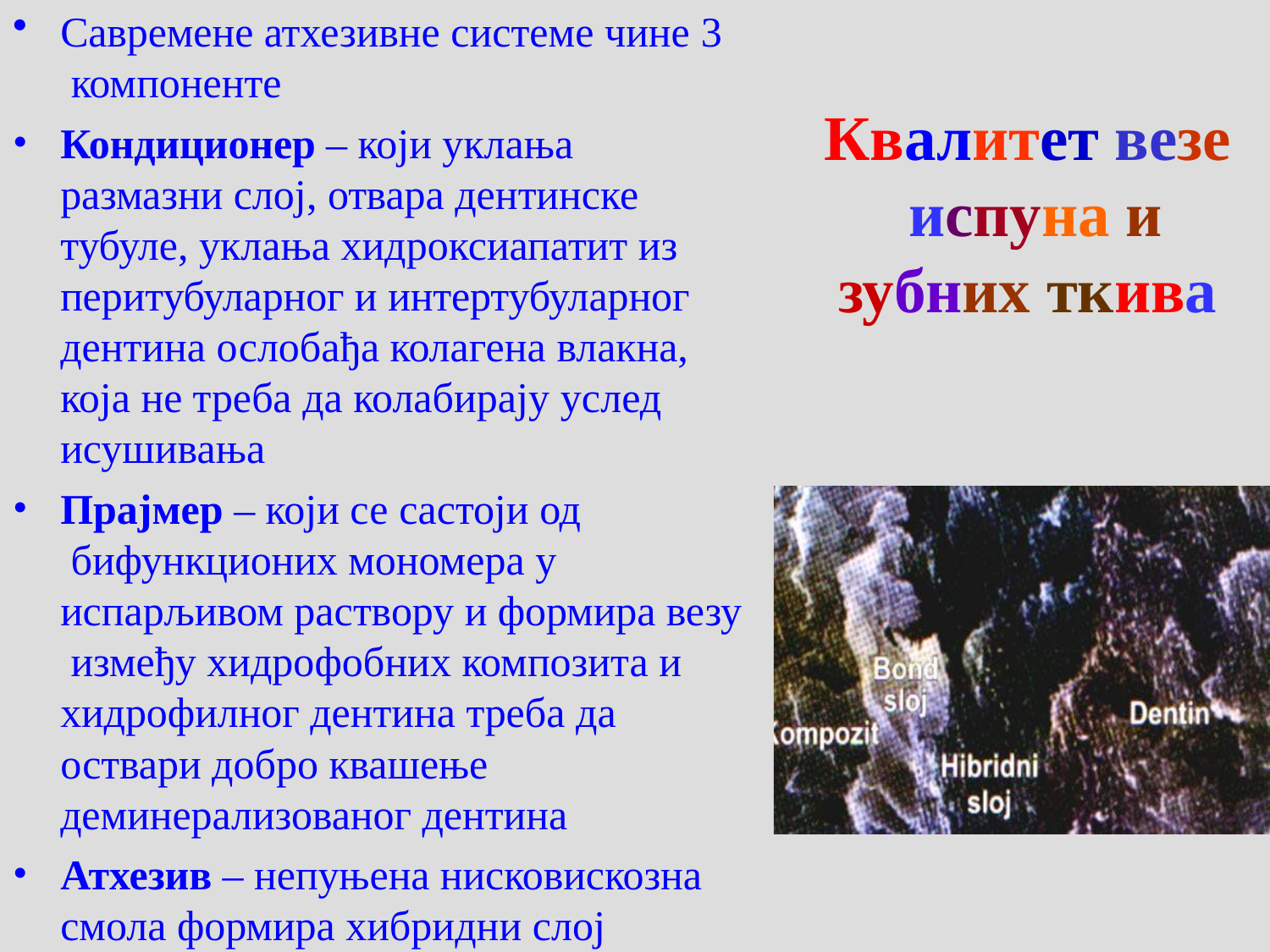

Савремене атхезивне системе чине 3  компоненте
Кондиционер – који уклања  размазни слој, отвара дентинске  тубуле, уклања хидроксиапатит из  перитубуларног и интертубуларног  дентина ослобађа колагена влакна,  која не треба да колабирају услед  исушивања
Прајмер – који се састоји од  бифункционих мономера у
испарљивом раствору и формира везу  између хидрофобних композита и  хидрофилног дентина треба да
оствари добро квашење
деминерализованог дентина
Атхезив – непуњена нисковискозна  смола формира хибридни слој
# Квалитет везе  испуна и
зубних ткива